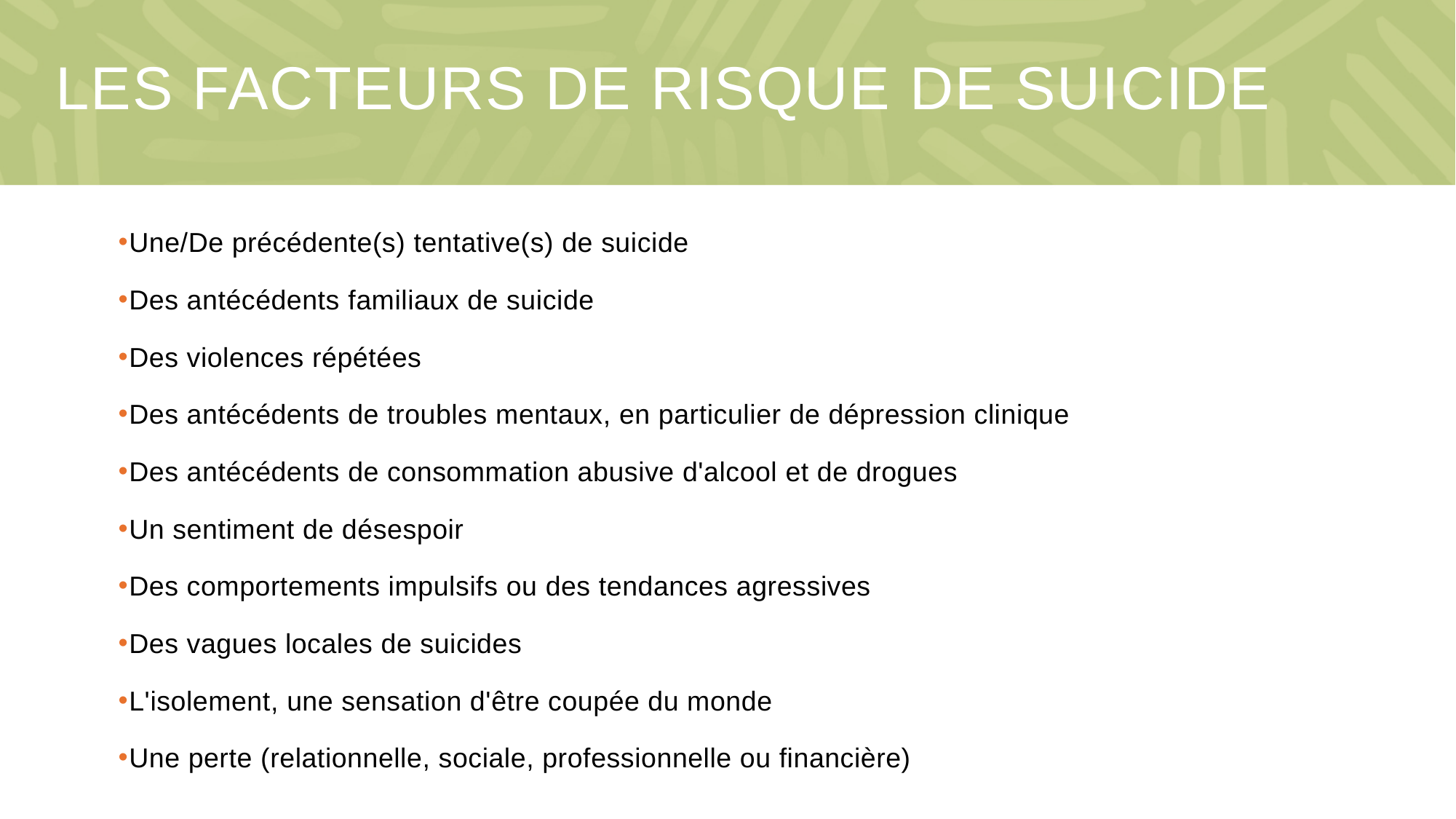

# LES FACTEURS DE RISQUE DE SUICIDE
Une/De précédente(s) tentative(s) de suicide
Des antécédents familiaux de suicide
Des violences répétées
Des antécédents de troubles mentaux, en particulier de dépression clinique
Des antécédents de consommation abusive d'alcool et de drogues
Un sentiment de désespoir
Des comportements impulsifs ou des tendances agressives
Des vagues locales de suicides
L'isolement, une sensation d'être coupée du monde
Une perte (relationnelle, sociale, professionnelle ou financière)